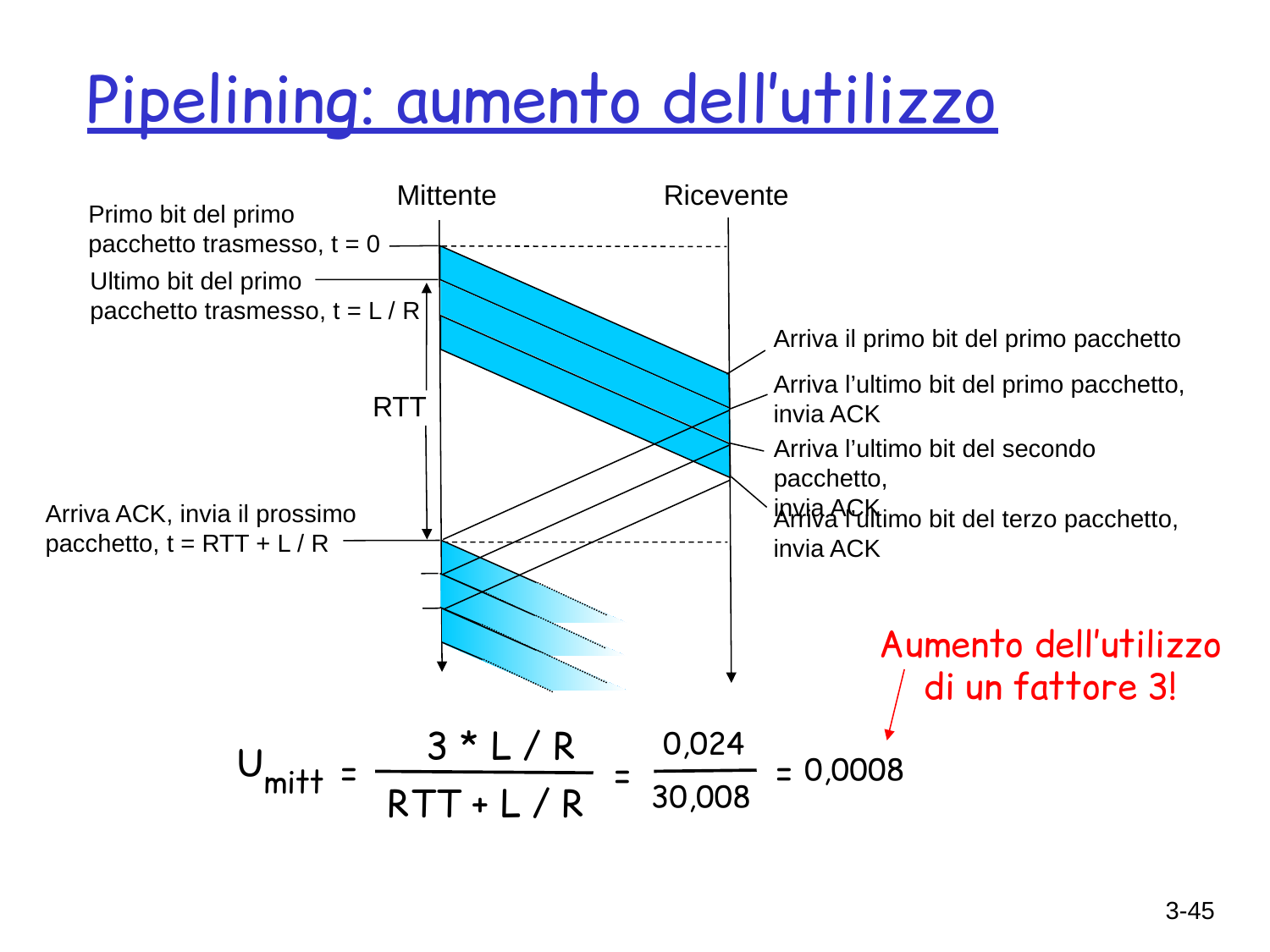

# Pipelining: aumento dell’utilizzo
Mittente
Ricevente
Primo bit del primo
pacchetto trasmesso, t = 0

Ultimo bit del primo
pacchetto trasmesso, t = L / R

Arriva il primo bit del primo pacchetto

Arriva l’ultimo bit del primo pacchetto,
invia ACK
RTT

Arriva l’ultimo bit del secondo pacchetto,
invia ACK

Arriva ACK, invia il prossimo pacchetto, t = RTT + L / R
Arriva l’ultimo bit del terzo pacchetto,
invia ACK

Aumento dell’utilizzo
di un fattore 3!

3 *
L / R

0,024

U

0,0008
=

=
=

mitt

30,008

RTT + L / R

3-45